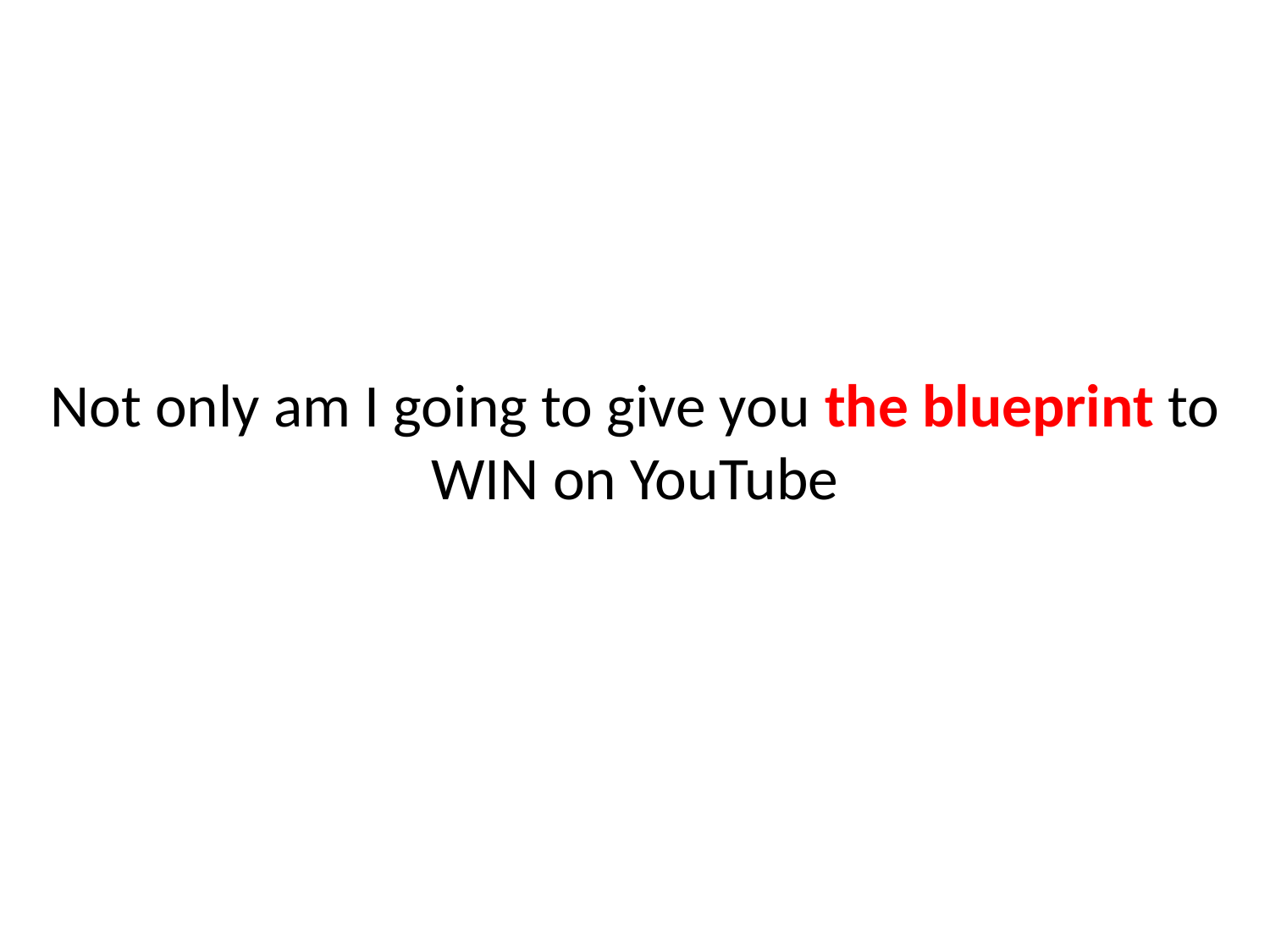

# Not only am I going to give you the blueprint to WIN on YouTube